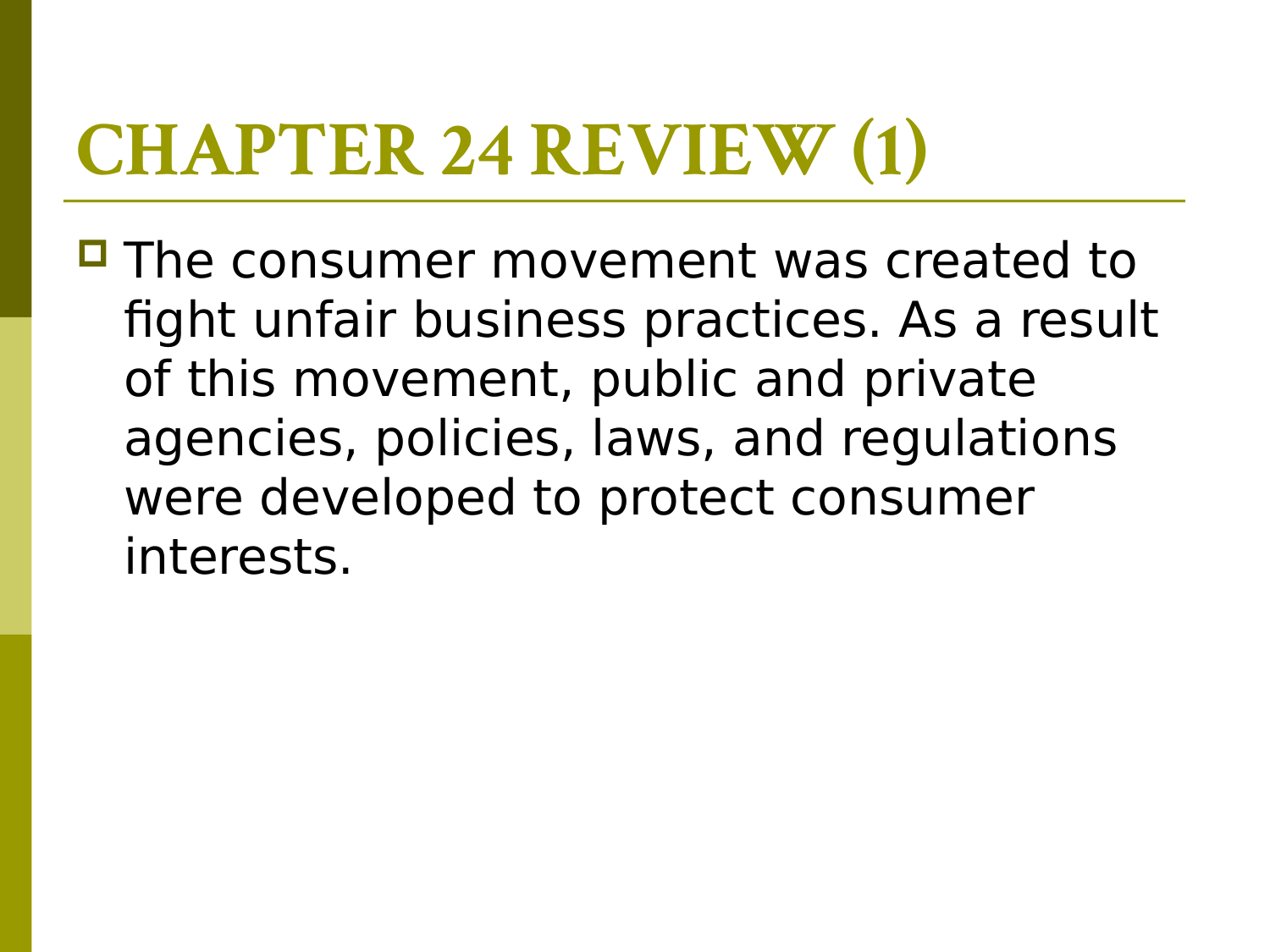

# CHAPTER 24 REVIEW (1)
The consumer movement was created to fight unfair business practices. As a result of this movement, public and private agencies, policies, laws, and regulations were developed to protect consumer interests.